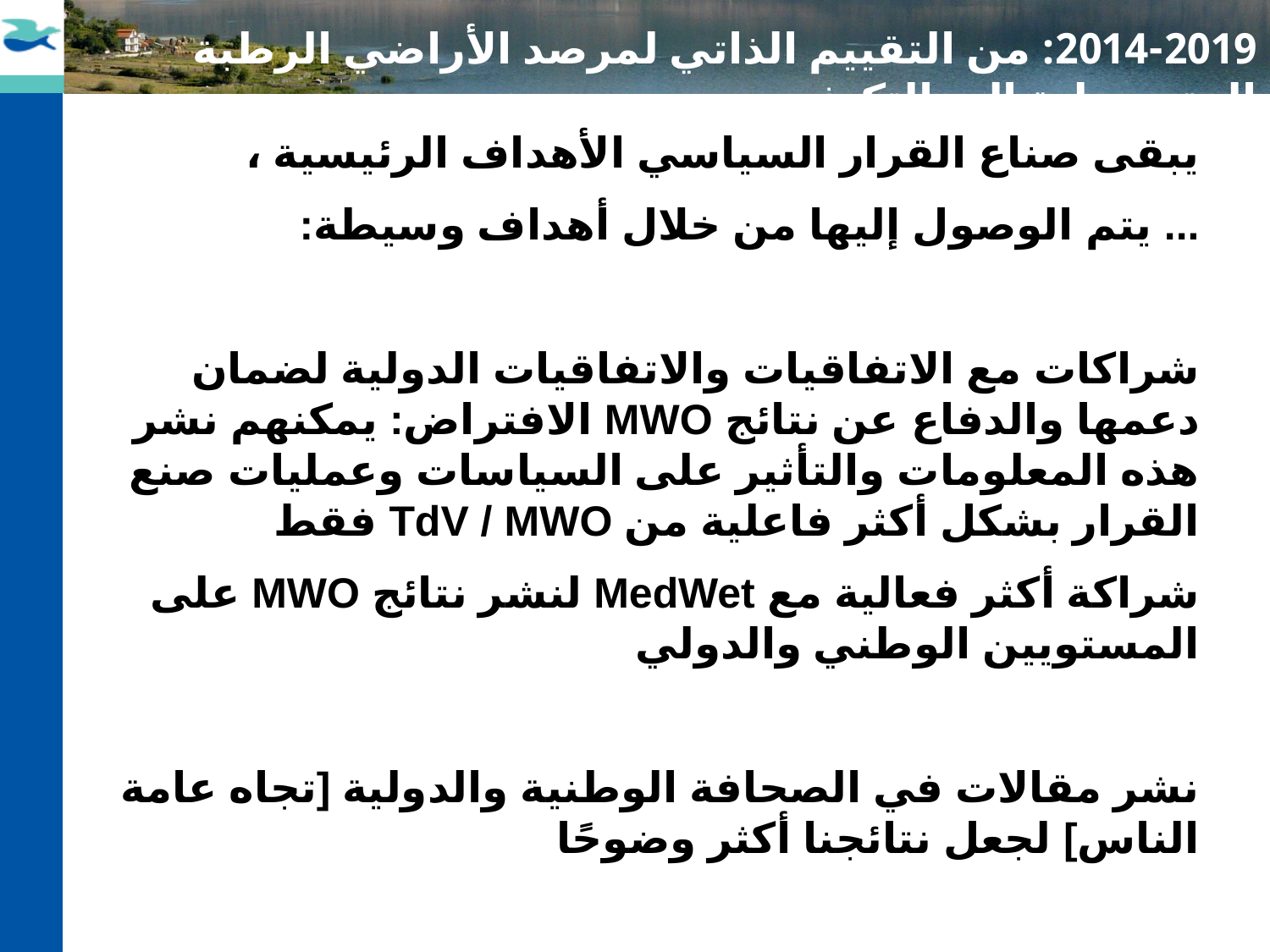

2014-2019: من التقييم الذاتي لمرصد الأراضي الرطبة المتوسطية إلى التكيف
يبقى صناع القرار السياسي الأهداف الرئيسية ،
... يتم الوصول إليها من خلال أهداف وسيطة:

شراكات مع الاتفاقيات والاتفاقيات الدولية لضمان دعمها والدفاع عن نتائج MWO الافتراض: يمكنهم نشر هذه المعلومات والتأثير على السياسات وعمليات صنع القرار بشكل أكثر فاعلية من TdV / MWO فقط
شراكة أكثر فعالية مع MedWet لنشر نتائج MWO على المستويين الوطني والدولي

نشر مقالات في الصحافة الوطنية والدولية [تجاه عامة الناس] لجعل نتائجنا أكثر وضوحًا